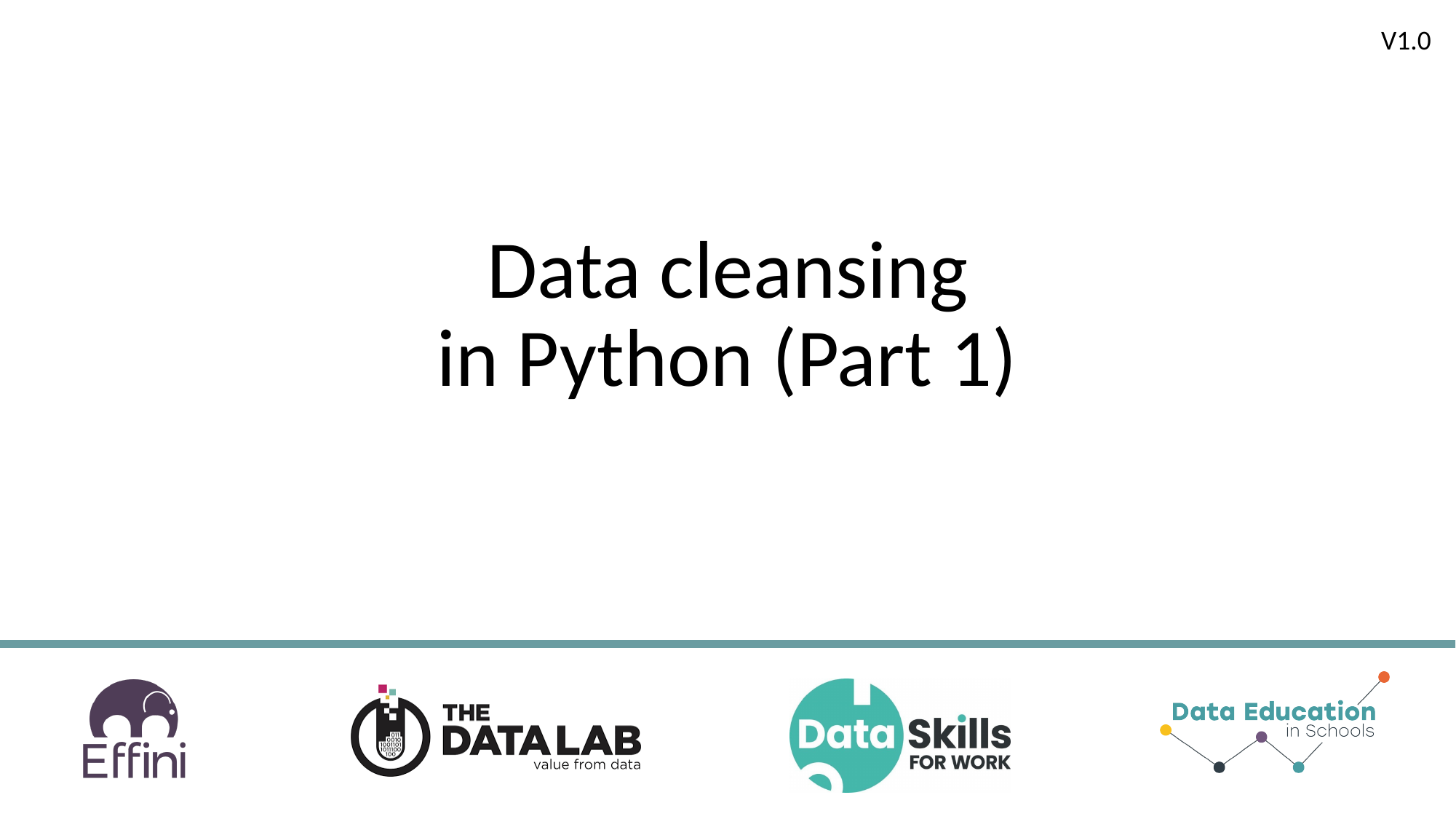

V1.0
# Data cleansing in Python (Part 1)